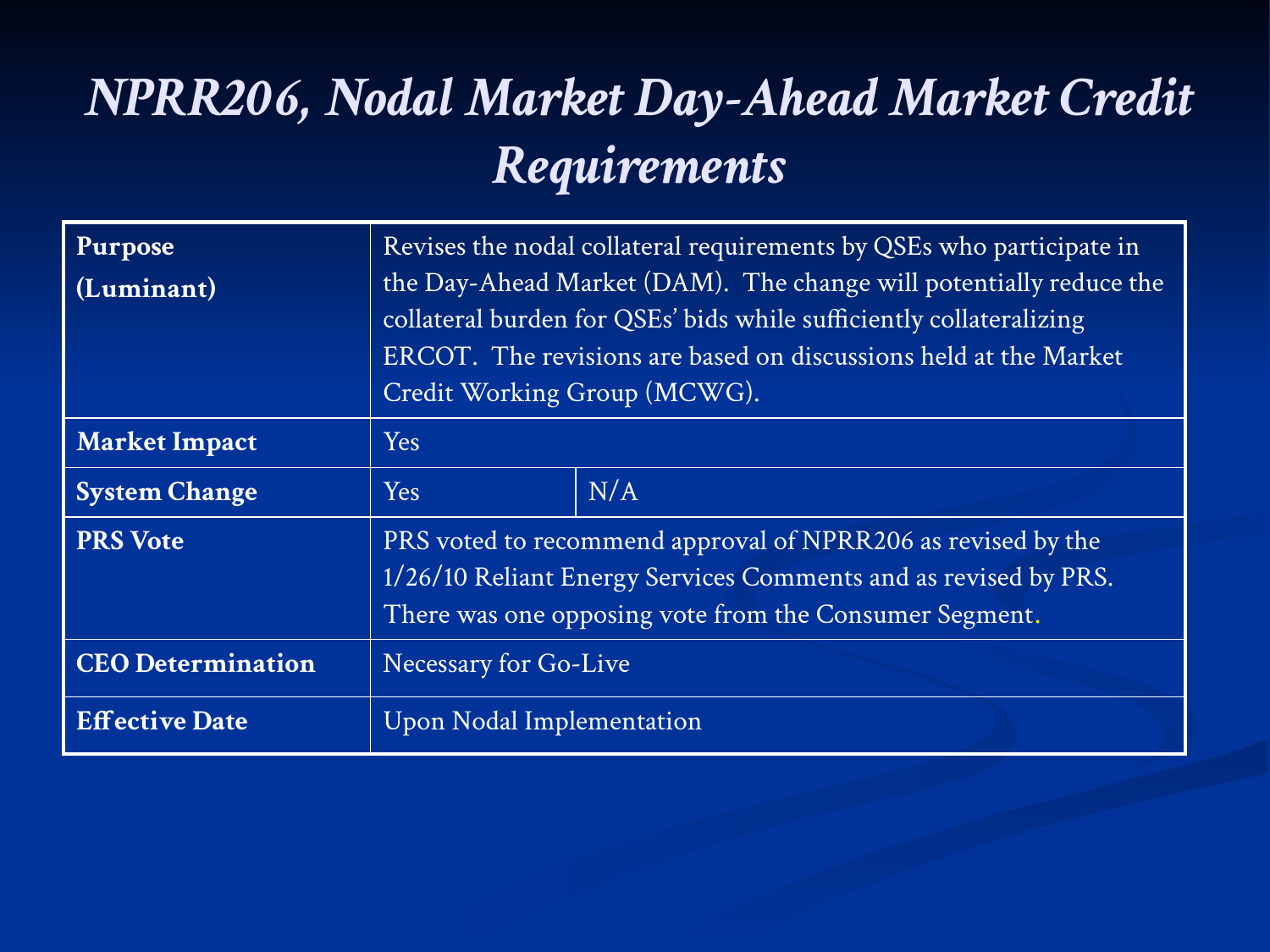

# NPRR206, Nodal Market Day-Ahead Market Credit Requirements
| Purpose (Luminant) | Revises the nodal collateral requirements by QSEs who participate in the Day-Ahead Market (DAM). The change will potentially reduce the collateral burden for QSEs’ bids while sufficiently collateralizing ERCOT. The revisions are based on discussions held at the Market Credit Working Group (MCWG). |  |
| --- | --- | --- |
| Market Impact | Yes |  |
| System Change | Yes | N/A |
| PRS Vote | PRS voted to recommend approval of NPRR206 as revised by the 1/26/10 Reliant Energy Services Comments and as revised by PRS. There was one opposing vote from the Consumer Segment. |  |
| CEO Determination | Necessary for Go-Live |  |
| Effective Date | Upon Nodal Implementation |  |